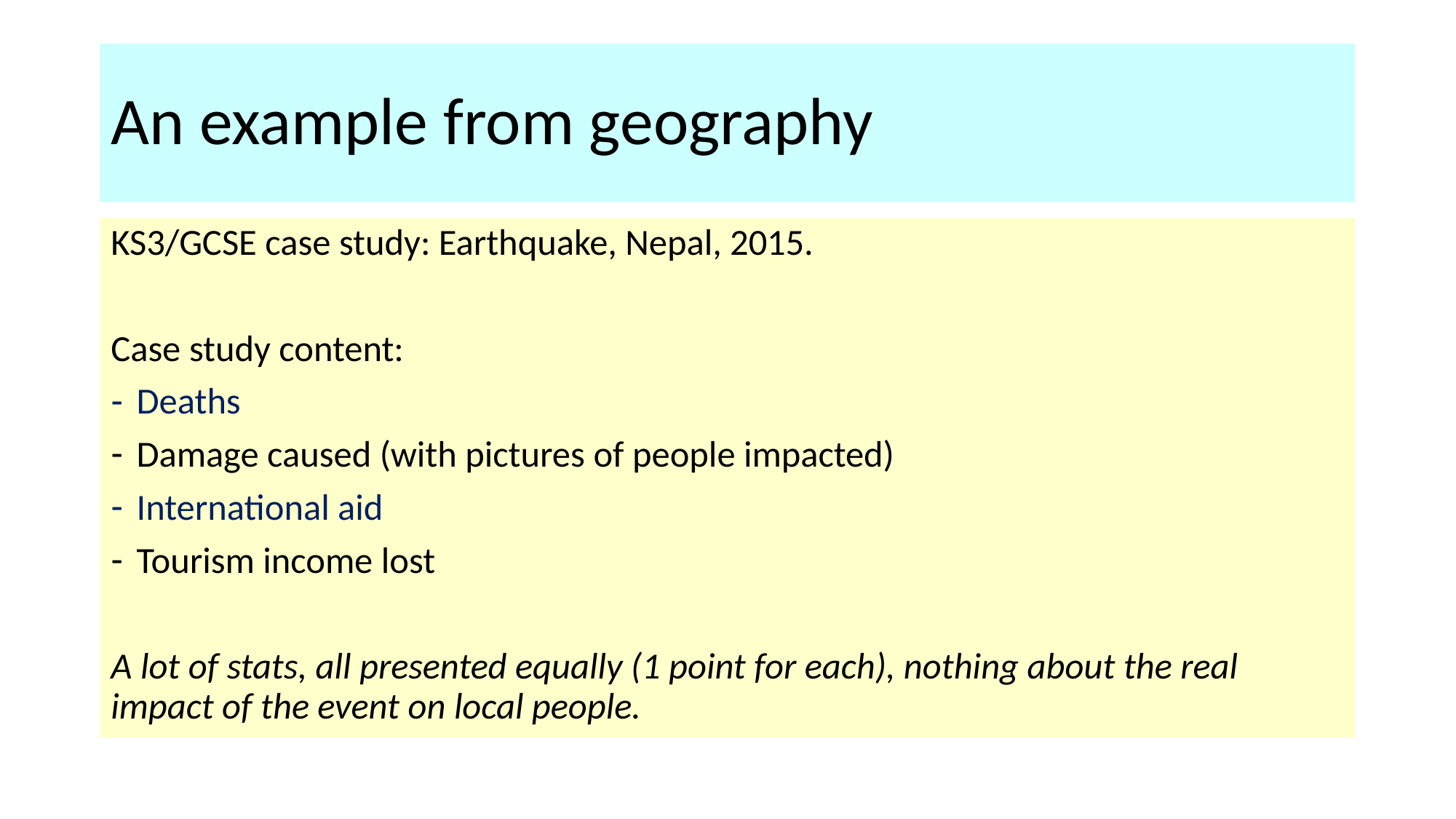

# An example from geography
KS3/GCSE case study: Earthquake, Nepal, 2015.

Case study content:
Deaths
Damage caused (with pictures of people impacted)
International aid
Tourism income lost

A lot of stats, all presented equally (1 point for each), nothing about the real impact of the event on local people.